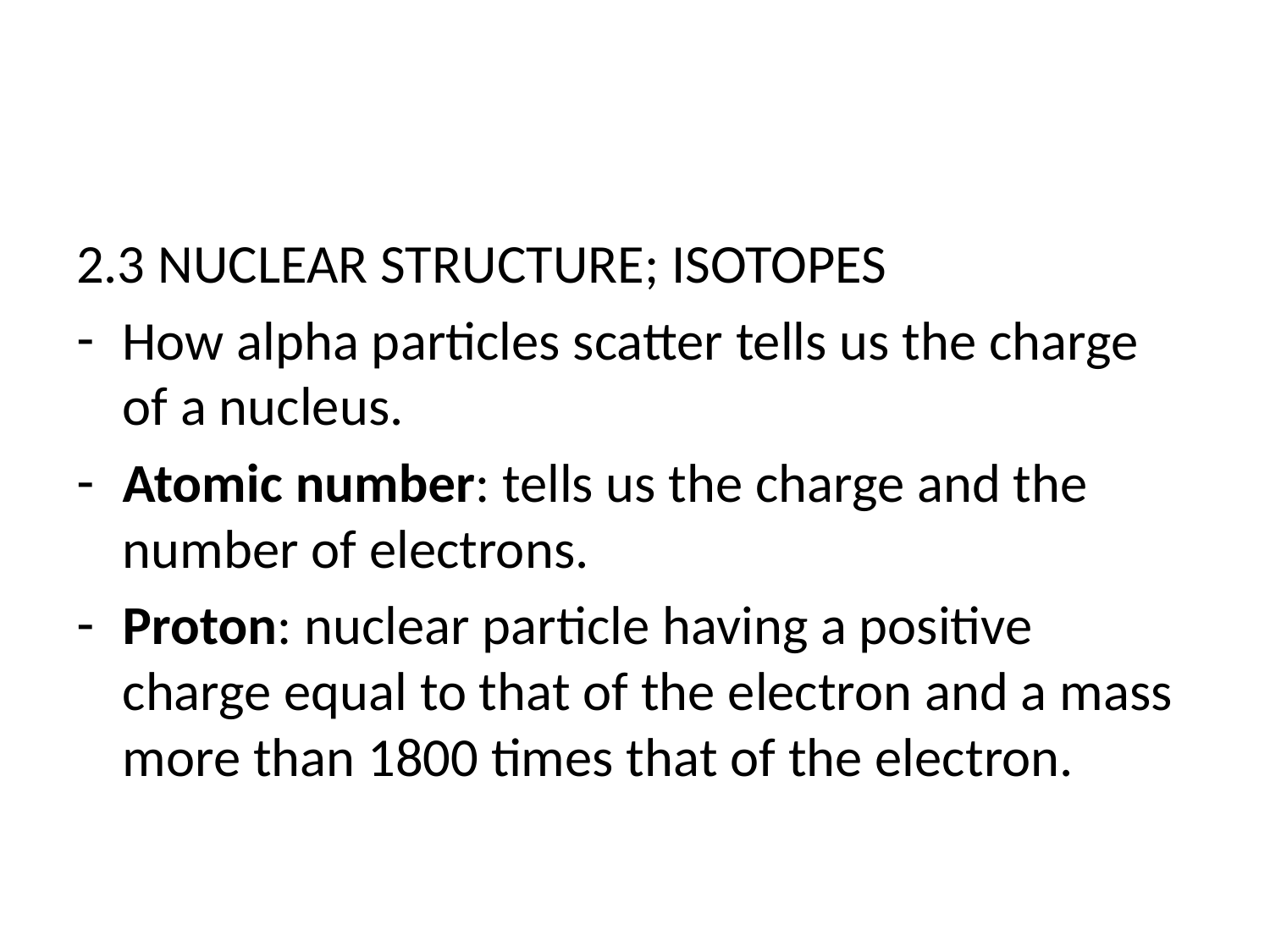

#
2.3 NUCLEAR STRUCTURE; ISOTOPES
How alpha particles scatter tells us the charge of a nucleus.
Atomic number: tells us the charge and the number of electrons.
Proton: nuclear particle having a positive charge equal to that of the electron and a mass more than 1800 times that of the electron.